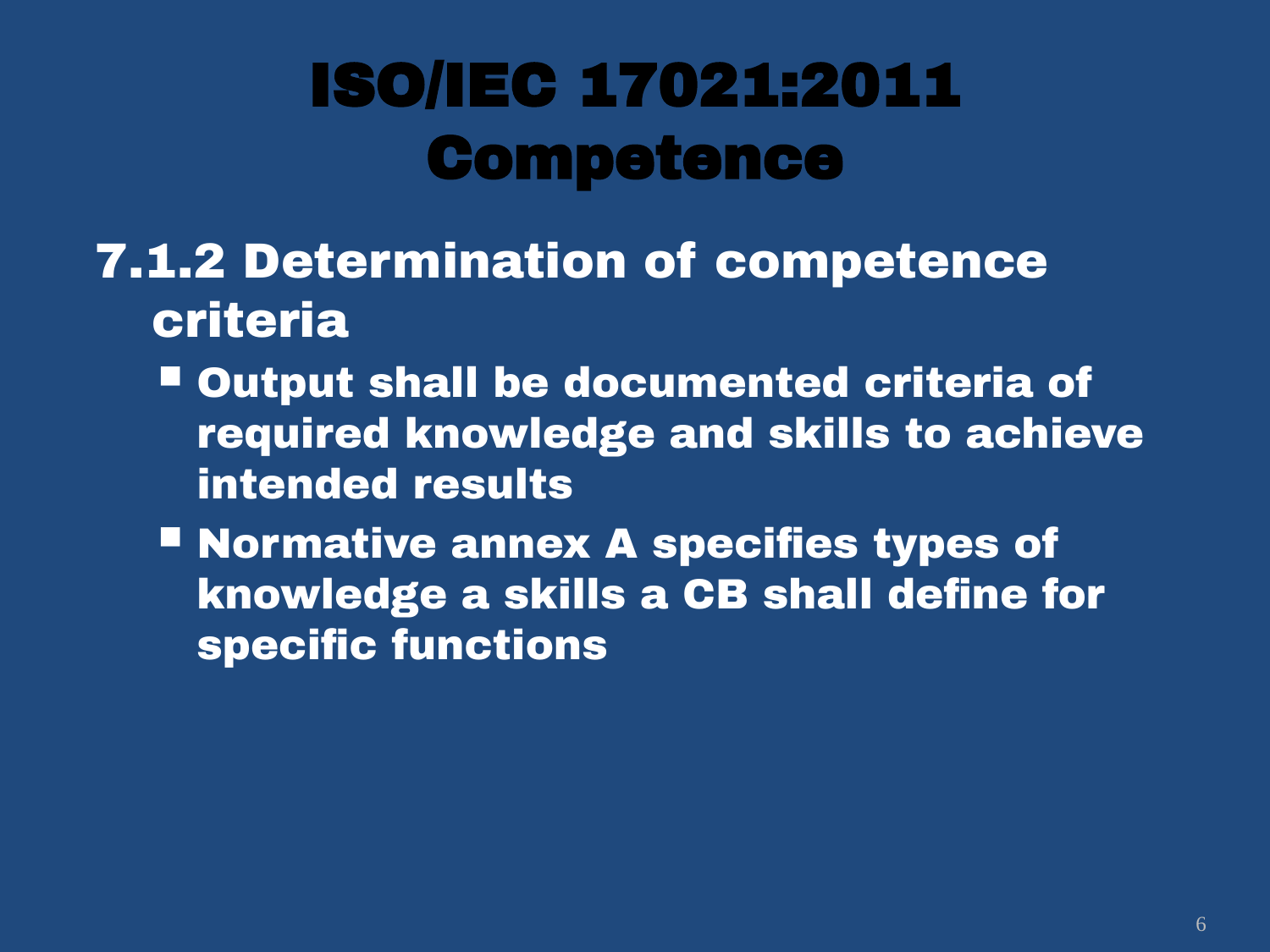

# ISO/IEC 17021:2011 Competence
7.1.2 Determination of competence criteria
Output shall be documented criteria of required knowledge and skills to achieve intended results
Normative annex A specifies types of knowledge a skills a CB shall define for specific functions
6